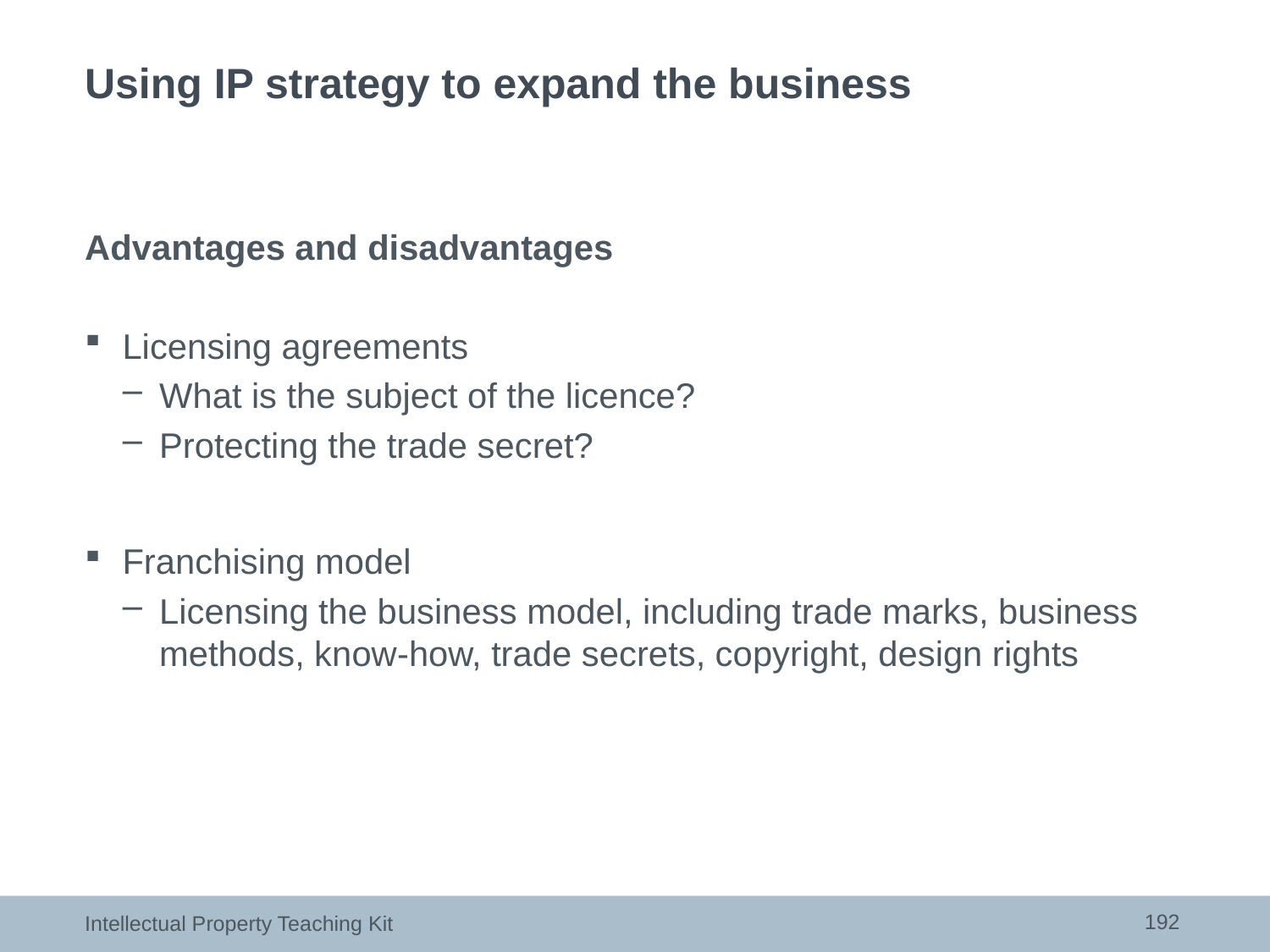

# Using IP strategy to expand the business
Advantages and disadvantages

Licensing agreements
What is the subject of the licence?
Protecting the trade secret?

Franchising model
Licensing the business model, including trade marks, business methods, know-how, trade secrets, copyright, design rights

192
Intellectual Property Teaching Kit